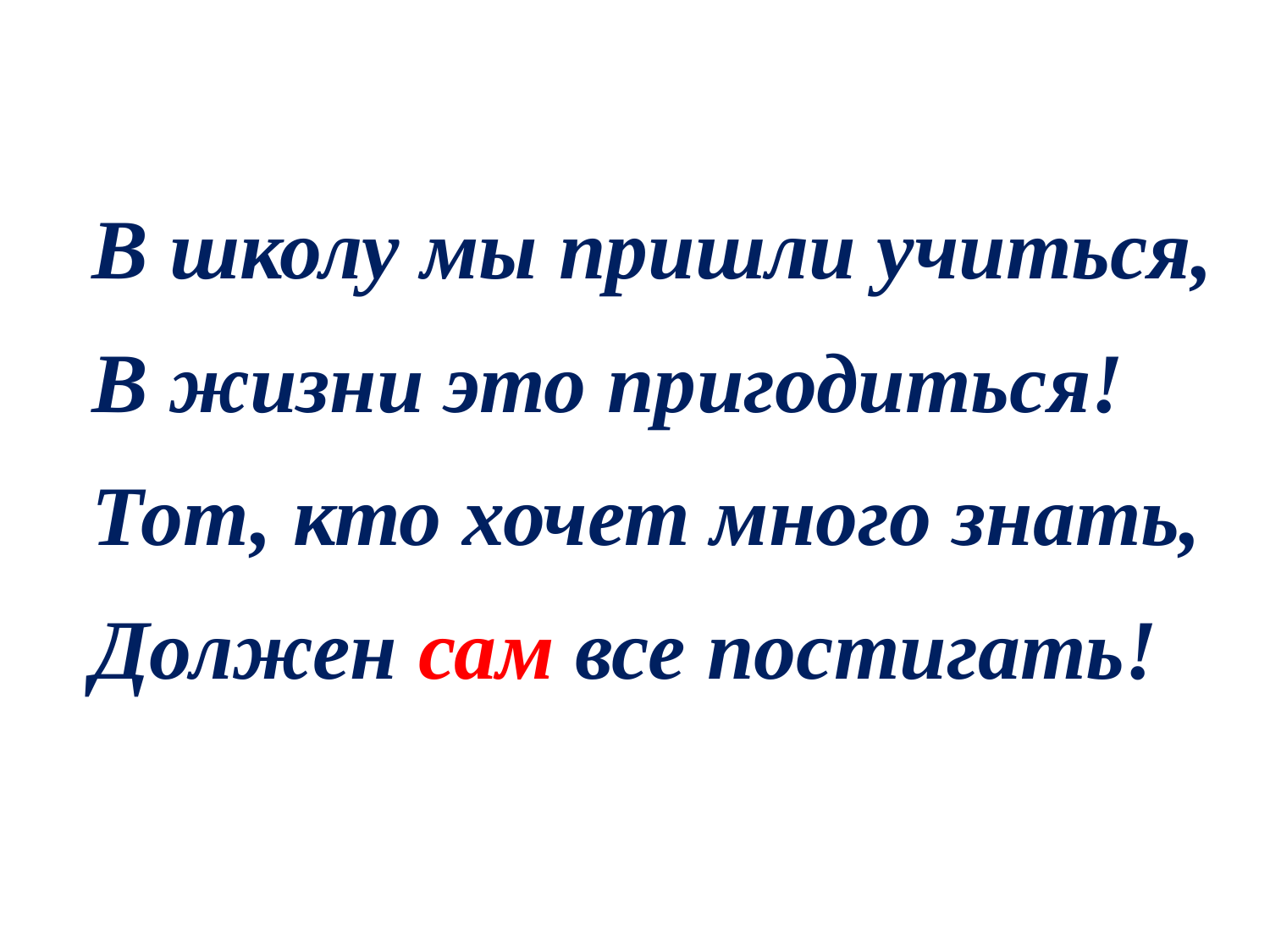

В школу мы пришли учиться,
В жизни это пригодиться!
Тот, кто хочет много знать,
Должен сам все постигать!